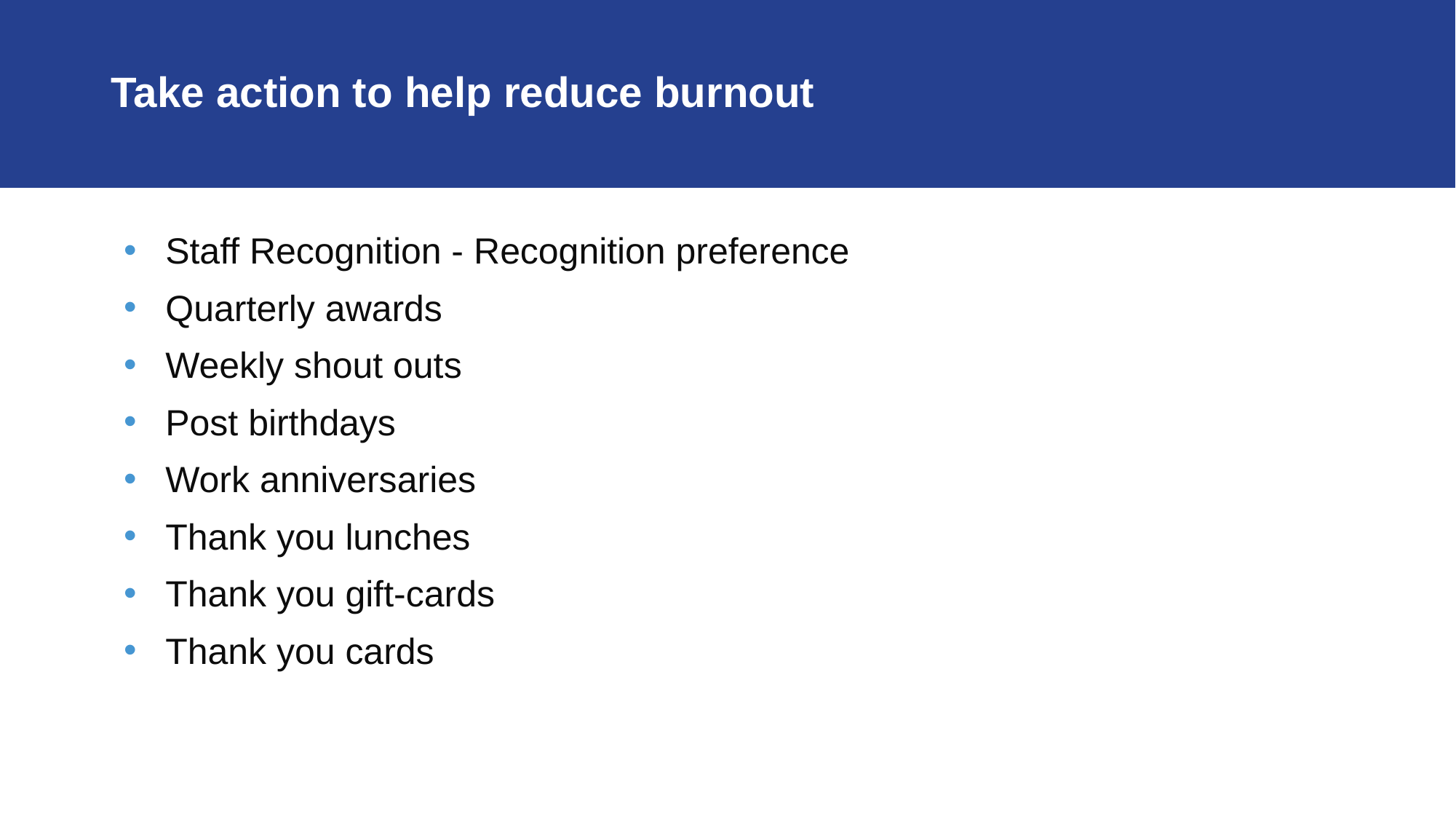

# Take action to help reduce burnout
Staff Recognition - Recognition preference
Quarterly awards
Weekly shout outs
Post birthdays
Work anniversaries
Thank you lunches
Thank you gift-cards
Thank you cards